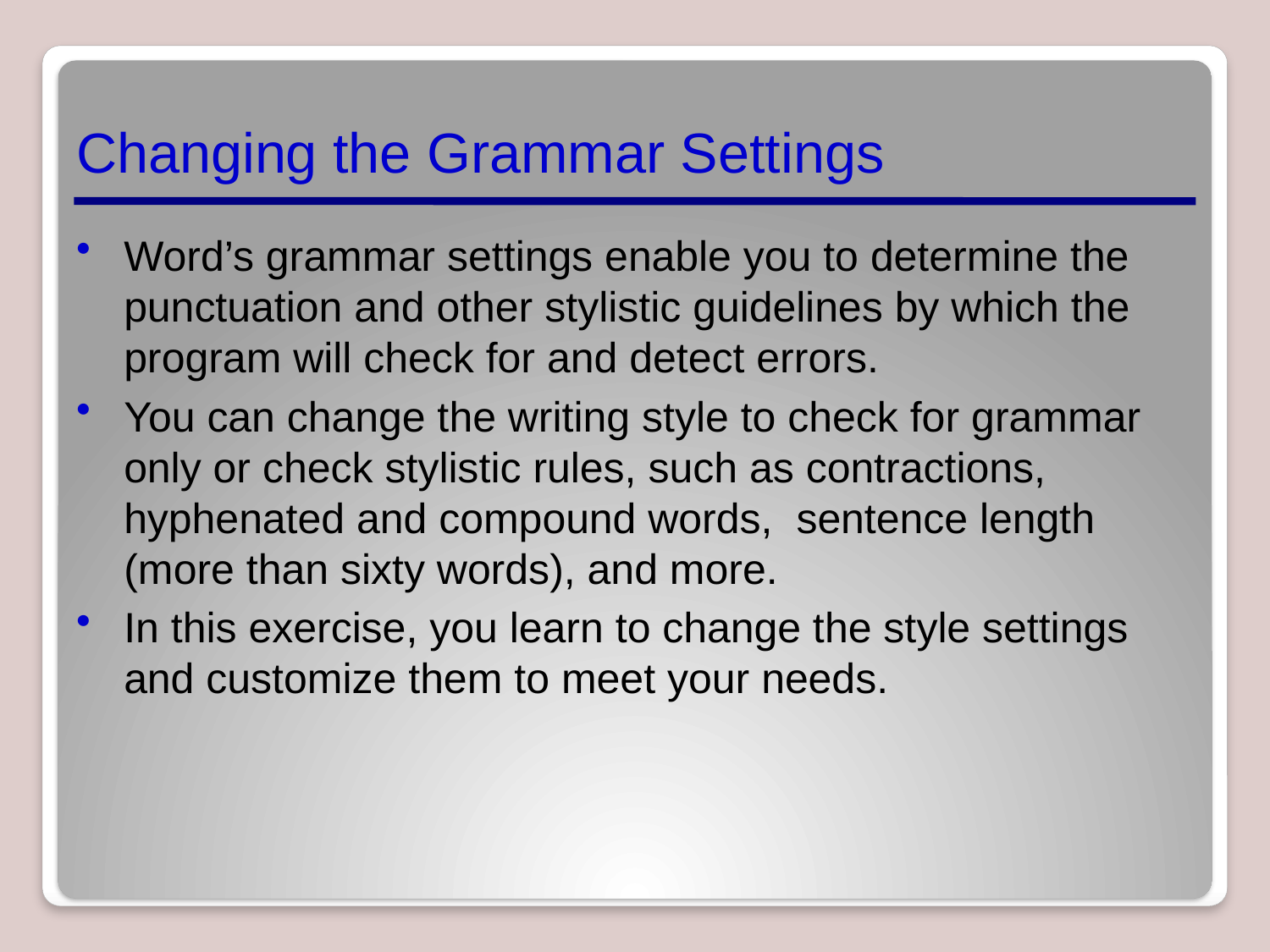

# Changing the Grammar Settings
Word’s grammar settings enable you to determine the punctuation and other stylistic guidelines by which the program will check for and detect errors.
You can change the writing style to check for grammar only or check stylistic rules, such as contractions, hyphenated and compound words,  sentence length (more than sixty words), and more.
In this exercise, you learn to change the style settings and customize them to meet your needs.